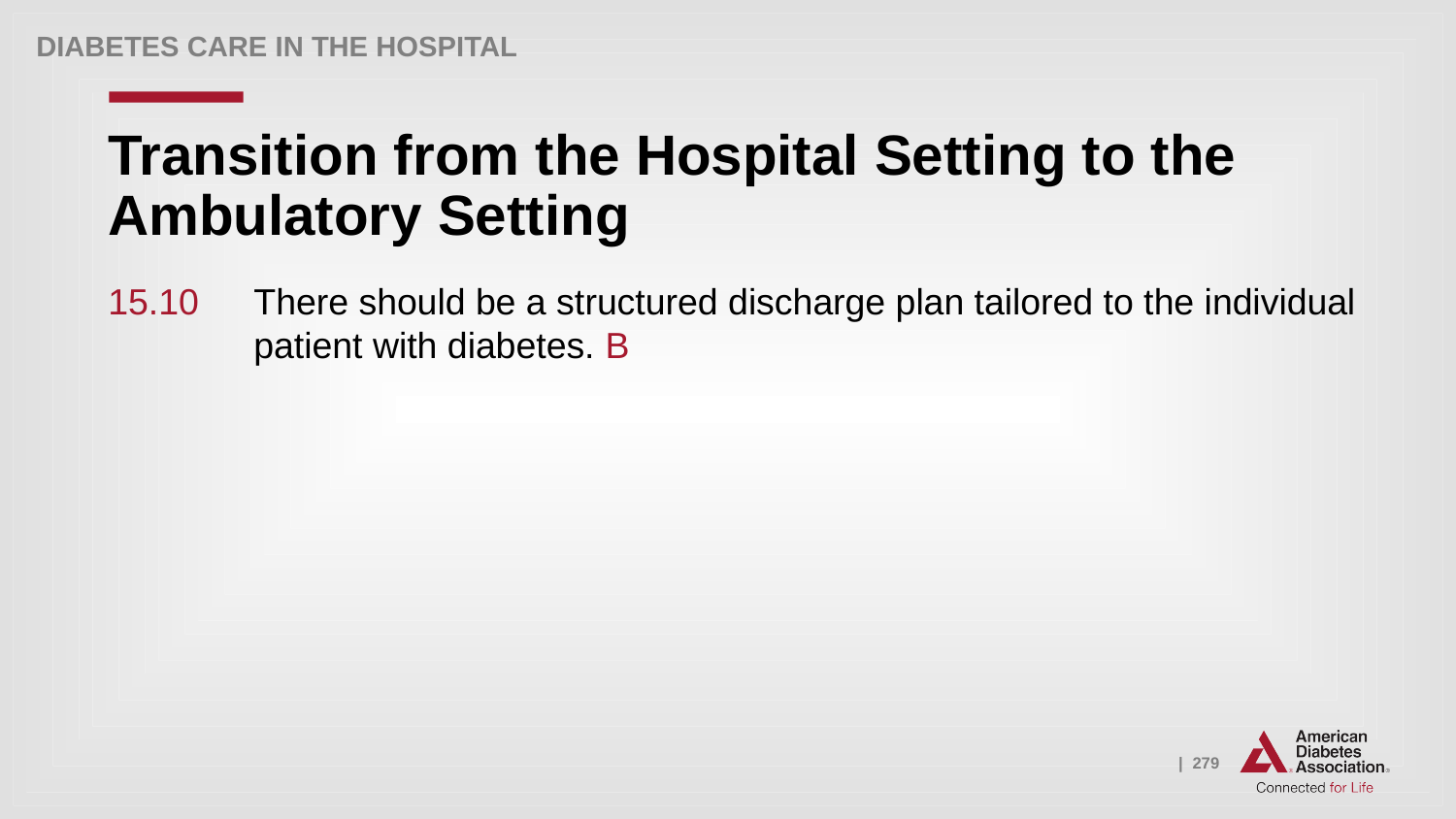

Diabetes Care in the Hospital
# Transition from the Hospital Setting to the Ambulatory Setting
15.10 	There should be a structured discharge plan tailored to the individual 	patient with diabetes. B